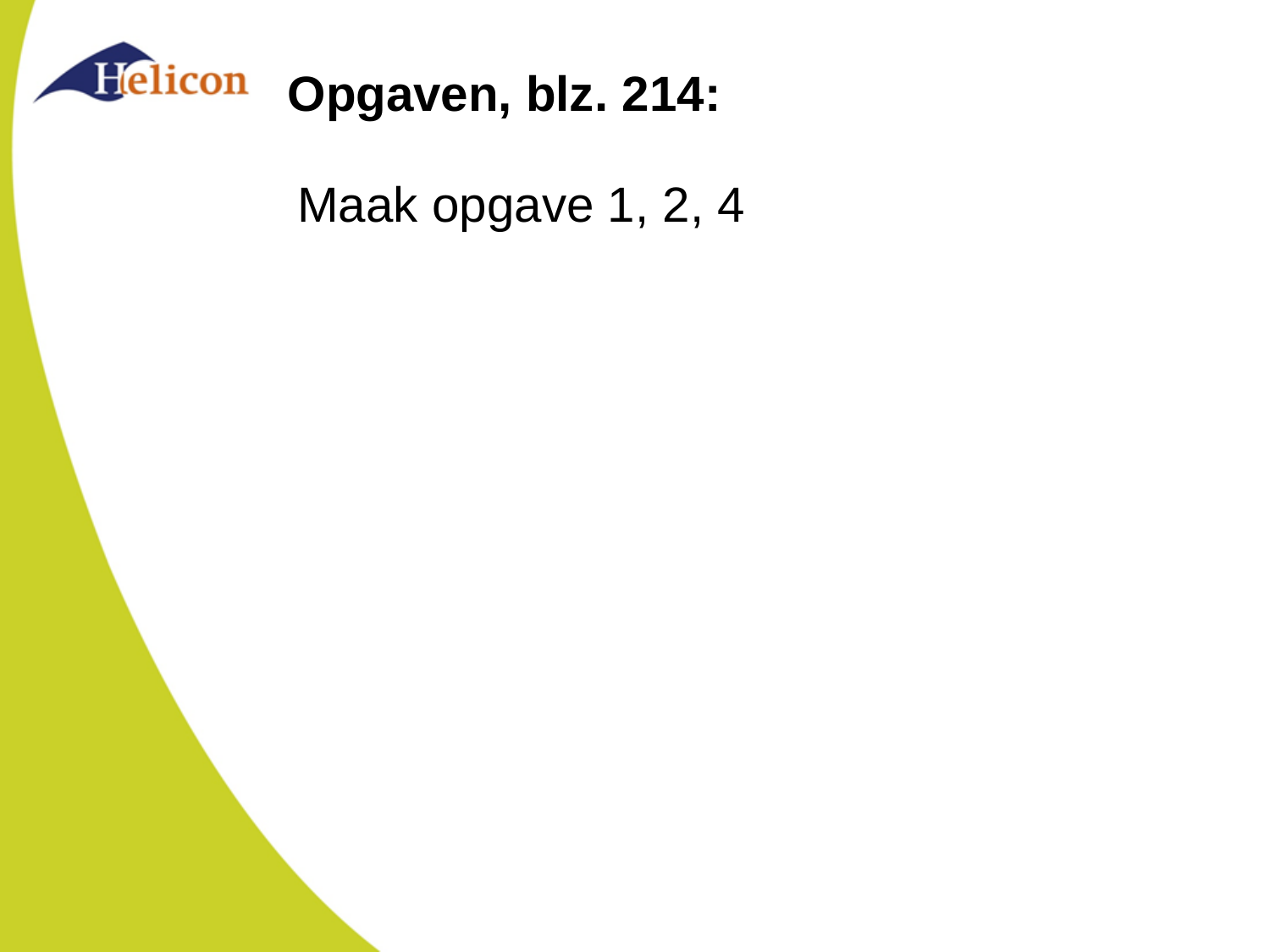

# Opgaven, blz. 214:
Maak opgave 1, 2, 4